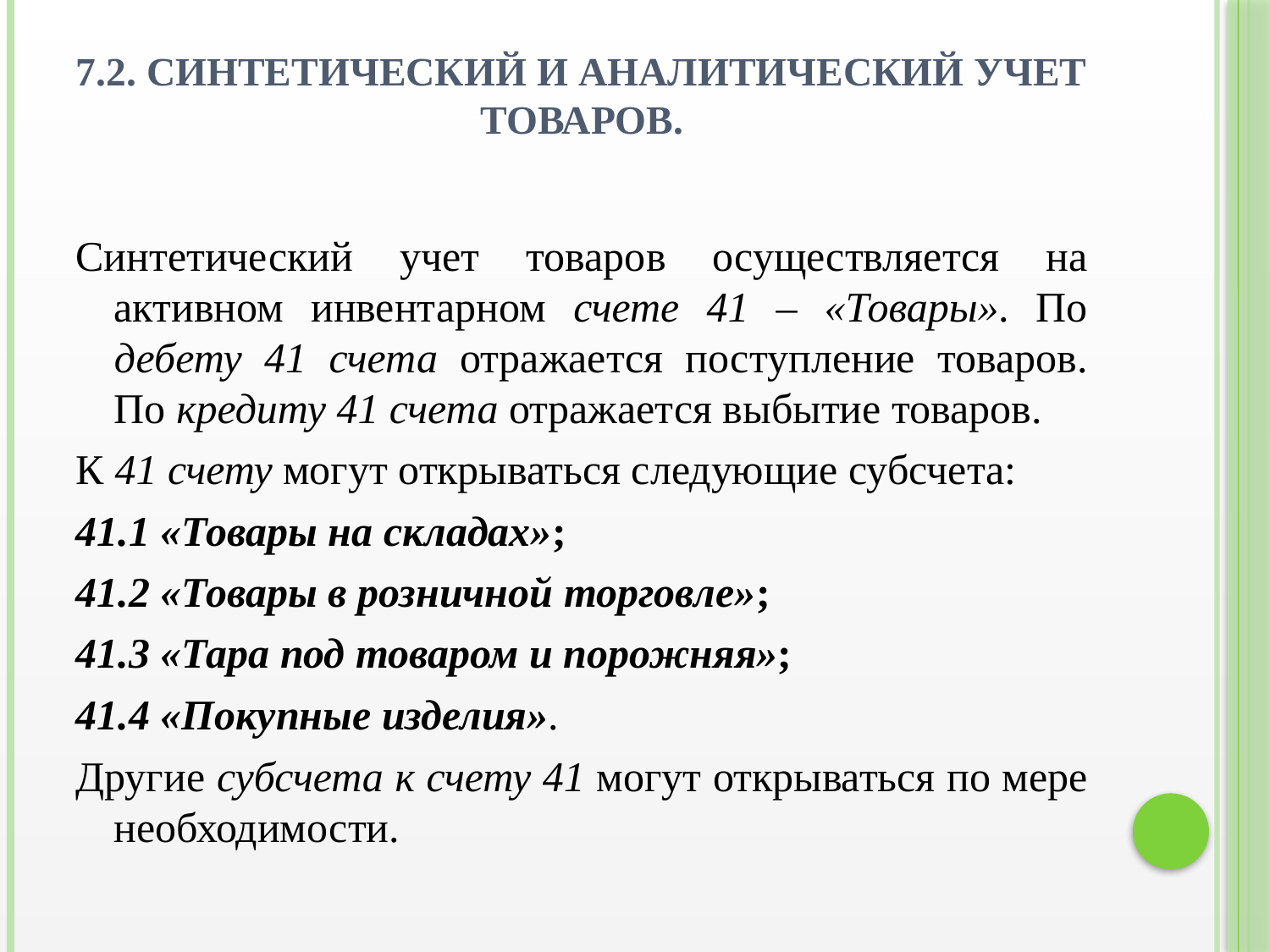

# 7.2. Синтетический и аналитический учет товаров.
Синтетический учет товаров осуществляется на активном инвентарном счете 41 – «Товары». По дебету 41 счета отражается поступление товаров. По кредиту 41 счета отражается выбытие товаров.
К 41 счету могут открываться следующие субсчета:
41.1 «Товары на складах»;
41.2 «Товары в розничной торговле»;
41.3 «Тара под товаром и порожняя»;
41.4 «Покупные изделия».
Другие субсчета к счету 41 могут открываться по мере необходимости.